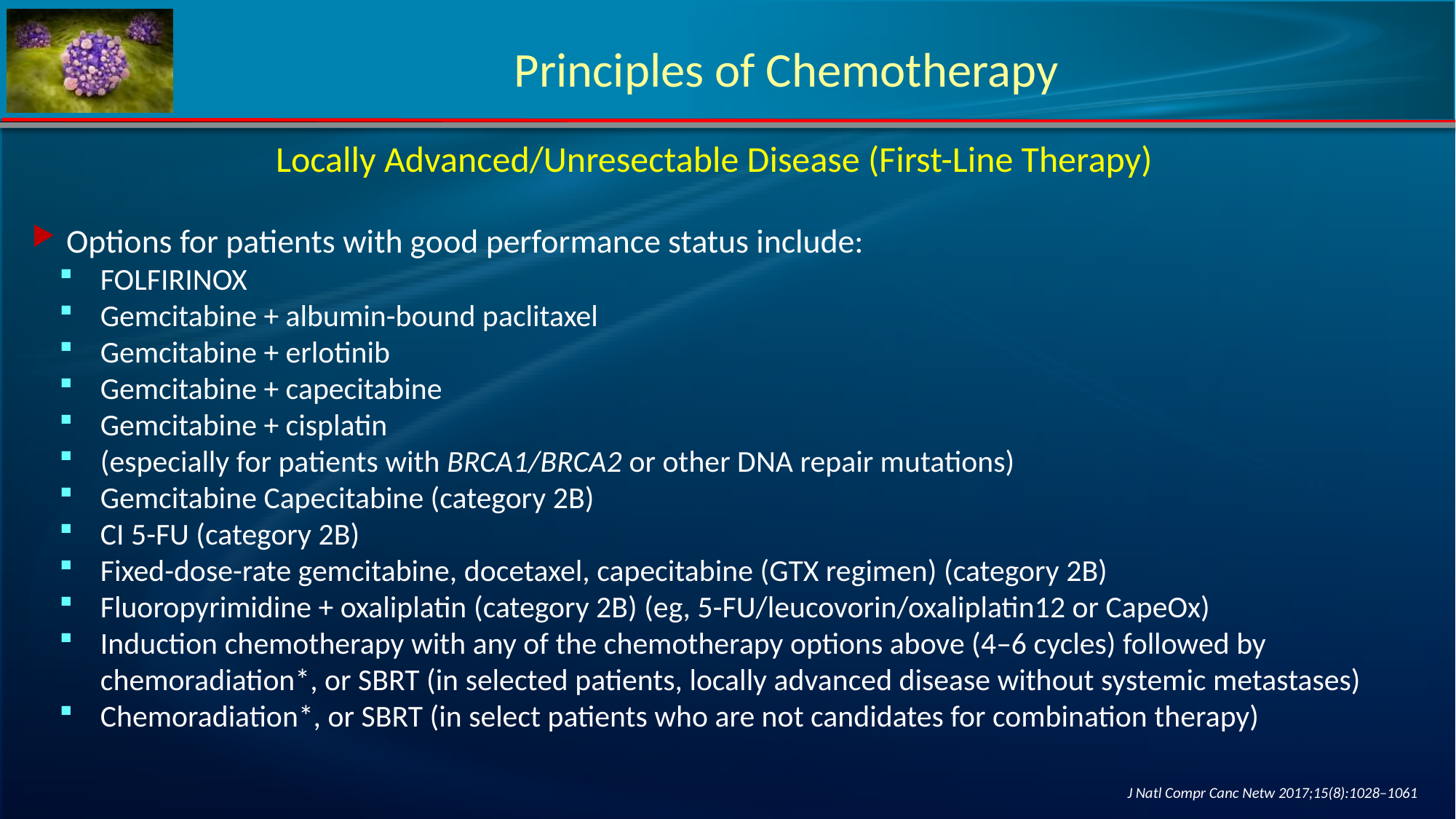

# Principles of Chemotherapy
Locally Advanced/Unresectable Disease (First-Line Therapy)

Options for patients with good performance status include:
FOLFIRINOX
Gemcitabine + albumin-bound paclitaxel
Gemcitabine + erlotinib
Gemcitabine + capecitabine
Gemcitabine + cisplatin
(especially for patients with BRCA1/BRCA2 or other DNA repair mutations)
Gemcitabine Capecitabine (category 2B)
CI 5-FU (category 2B)
Fixed-dose-rate gemcitabine, docetaxel, capecitabine (GTX regimen) (category 2B)
Fluoropyrimidine + oxaliplatin (category 2B) (eg, 5-FU/leucovorin/oxaliplatin12 or CapeOx)
Induction chemotherapy with any of the chemotherapy options above (4–6 cycles) followed by chemoradiation*, or SBRT (in selected patients, locally advanced disease without systemic metastases)
Chemoradiation*, or SBRT (in select patients who are not candidates for combination therapy)

 J Natl Compr Canc Netw 2017;15(8):1028–1061